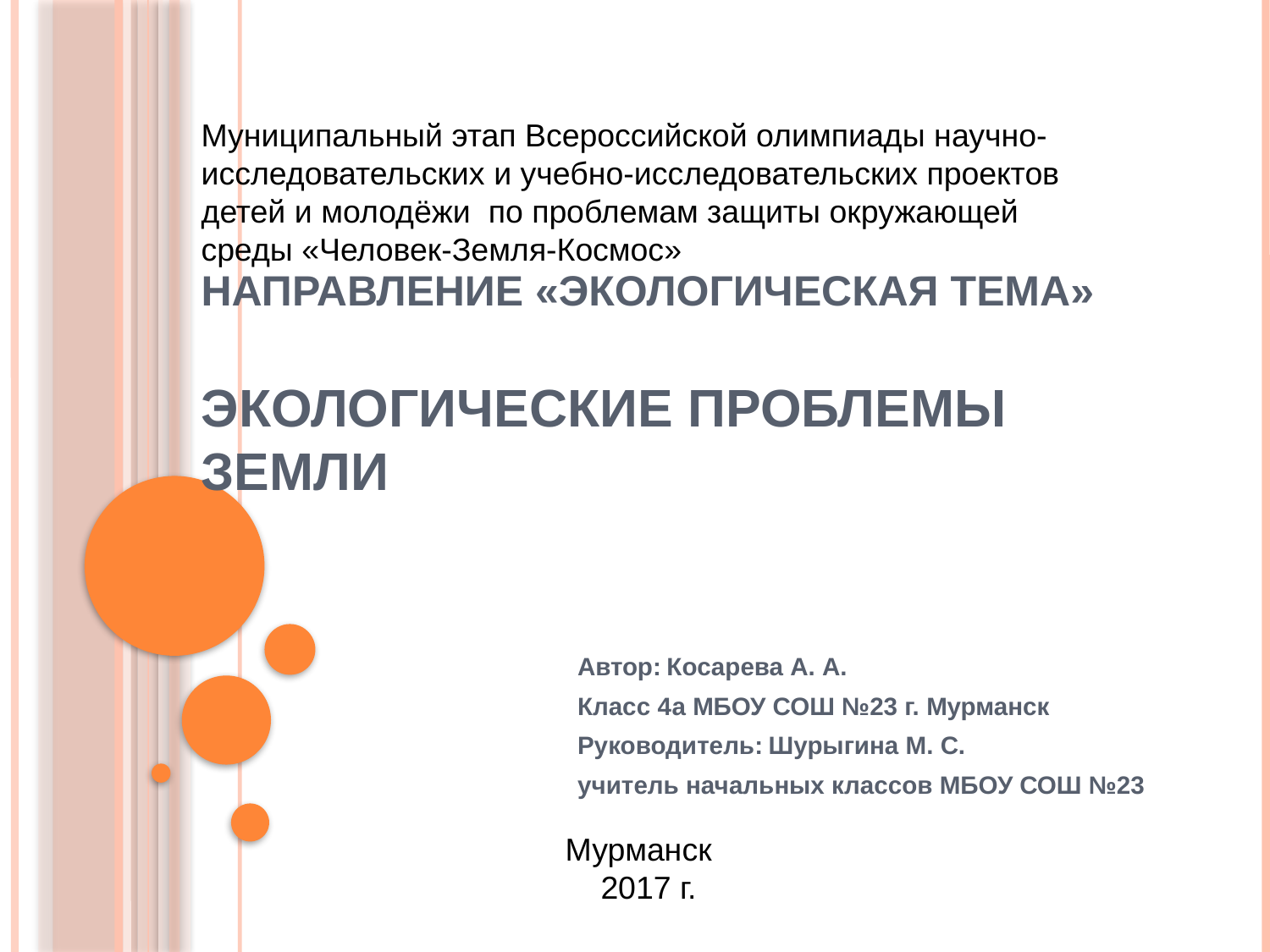

Муниципальный этап Всероссийской олимпиады научно-исследовательских и учебно-исследовательских проектов детей и молодёжи  по проблемам защиты окружающей среды «Человек-Земля-Космос»
# Направление «Экологическая тема» Экологические проблемы Земли
Автор: Косарева А. А.
Класс 4а МБОУ СОШ №23 г. Мурманск
Руководитель: Шурыгина М. С.
учитель начальных классов МБОУ СОШ №23
                      Мурманск
                          2017 г.